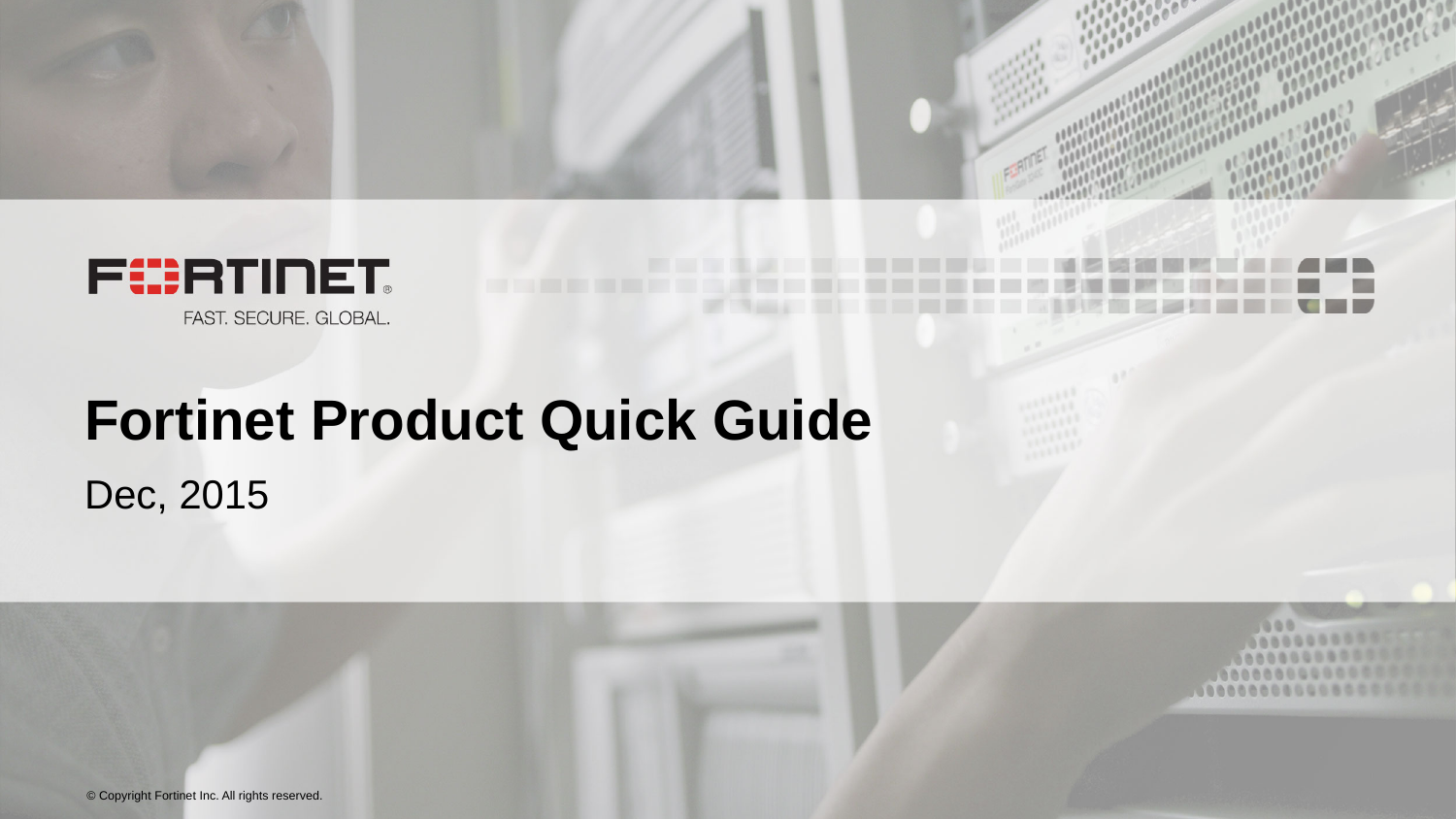

# Fortinet Product Quick Guide
Dec, 2015